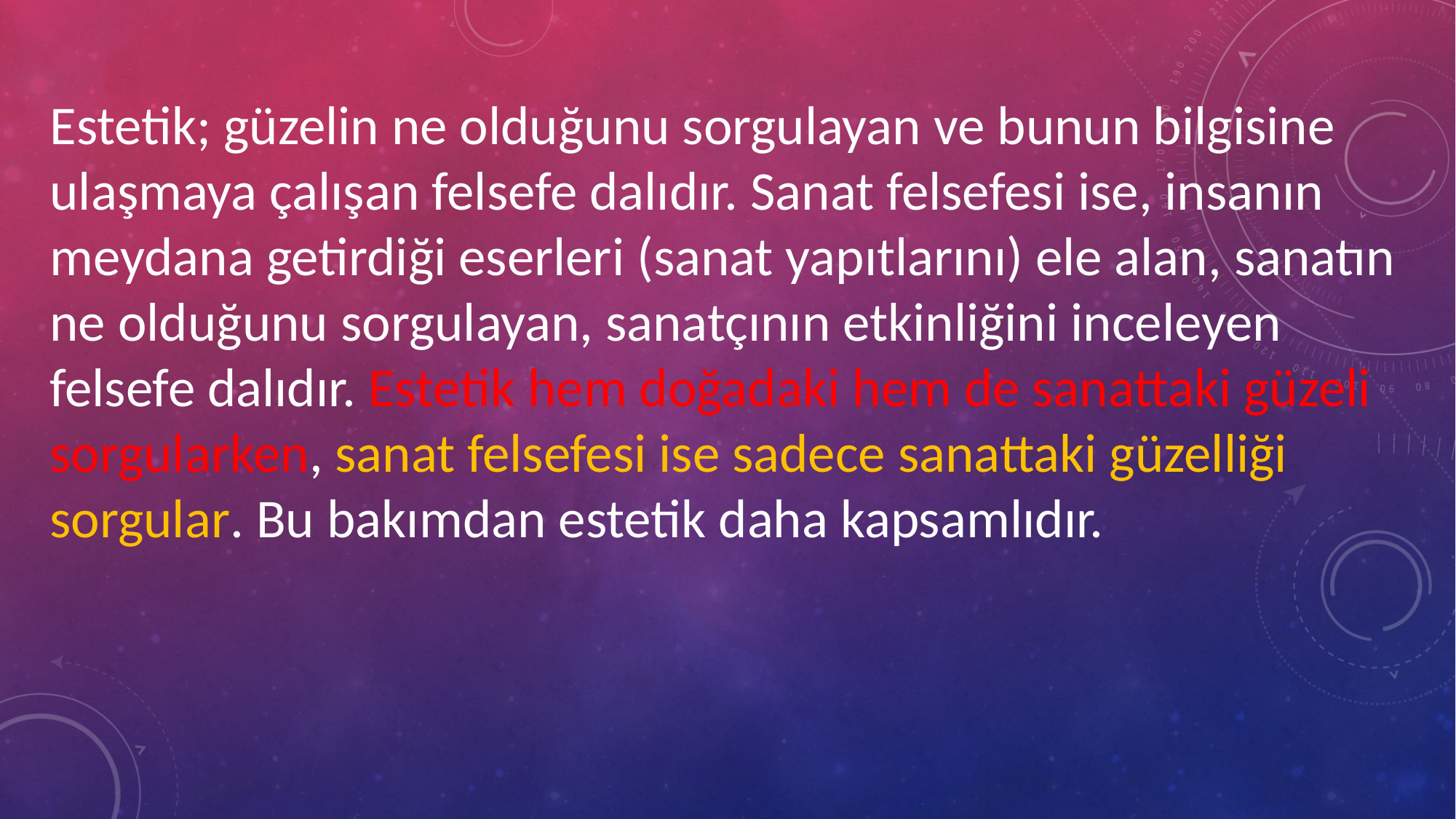

Estetik; güzelin ne olduğunu sorgulayan ve bunun bilgisine ulaşmaya çalışan felsefe dalıdır. Sanat felsefesi ise, insanın meydana getirdiği eserleri (sanat yapıtlarını) ele alan, sanatın ne olduğunu sorgulayan, sanatçının etkinliğini inceleyen felsefe dalıdır. Estetik hem doğadaki hem de sanattaki güzeli sorgularken, sanat felsefesi ise sadece sanattaki güzelliği sorgular. Bu bakımdan estetik daha kapsamlıdır.